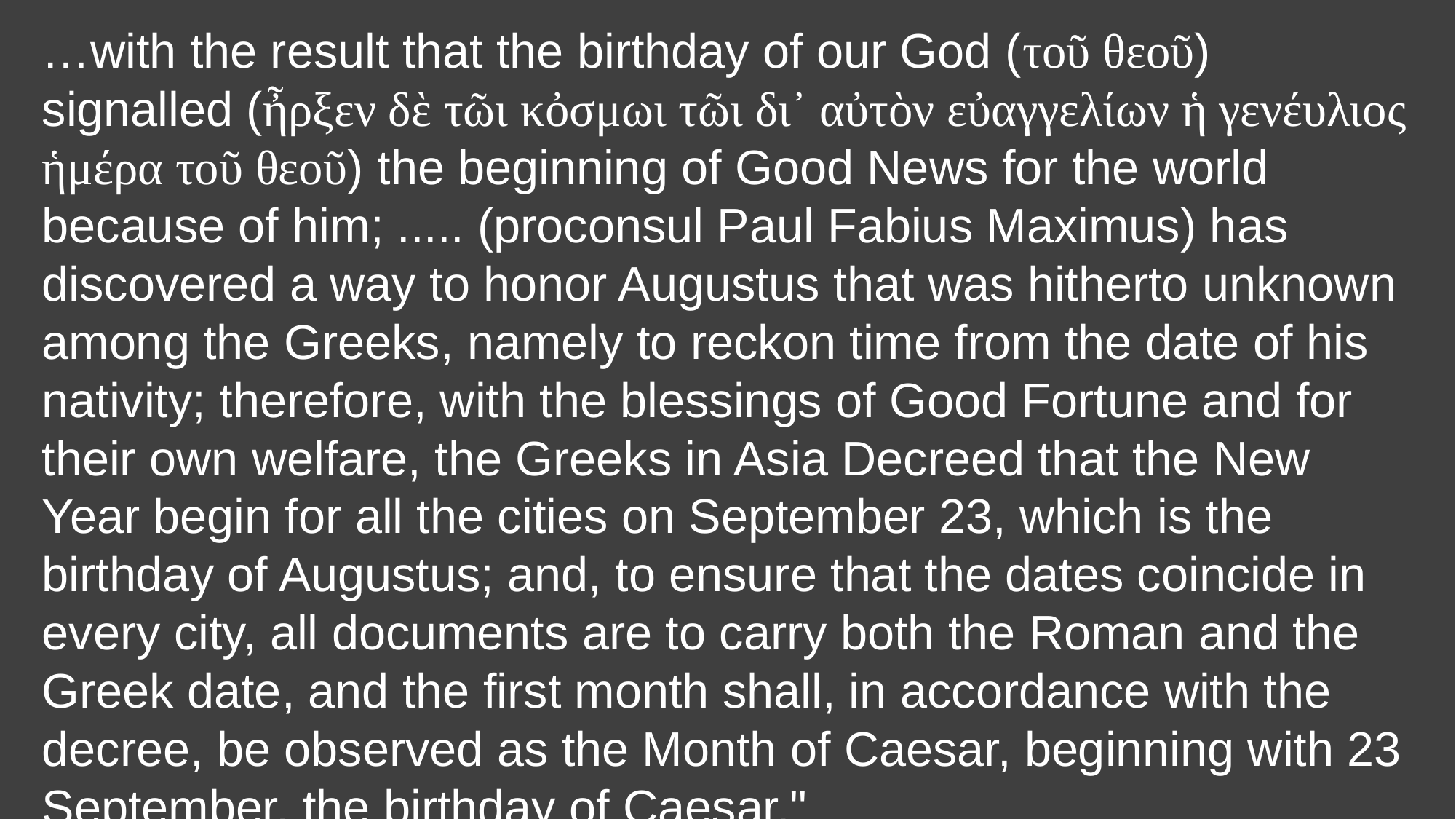

…with the result that the birthday of our God (τοῦ θεοῦ) signalled (ἦρξεν δὲ τῶι κὀσμωι τῶι δι᾽ αὐτὸν εὐαγγελίων ἡ γενέυλιος ἡμέρα τοῦ θεοῦ) the beginning of Good News for the world because of him; ..... (proconsul Paul Fabius Maximus) has discovered a way to honor Augustus that was hitherto unknown among the Greeks, namely to reckon time from the date of his nativity; therefore, with the blessings of Good Fortune and for their own welfare, the Greeks in Asia Decreed that the New Year begin for all the cities on September 23, which is the birthday of Augustus; and, to ensure that the dates coincide in every city, all documents are to carry both the Roman and the Greek date, and the first month shall, in accordance with the decree, be observed as the Month of Caesar, beginning with 23 September, the birthday of Caesar."